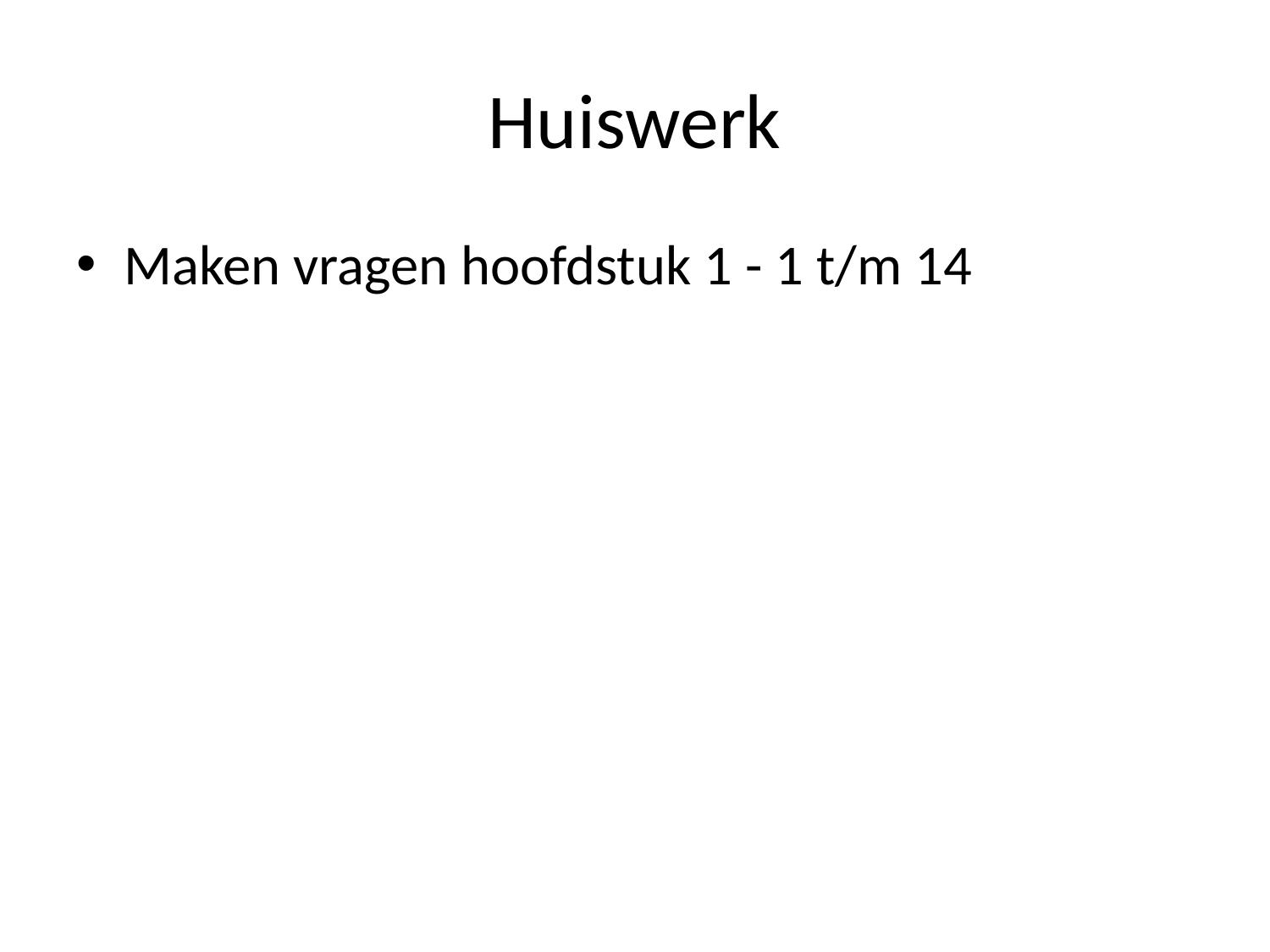

# Huiswerk
Maken vragen hoofdstuk 1 - 1 t/m 14